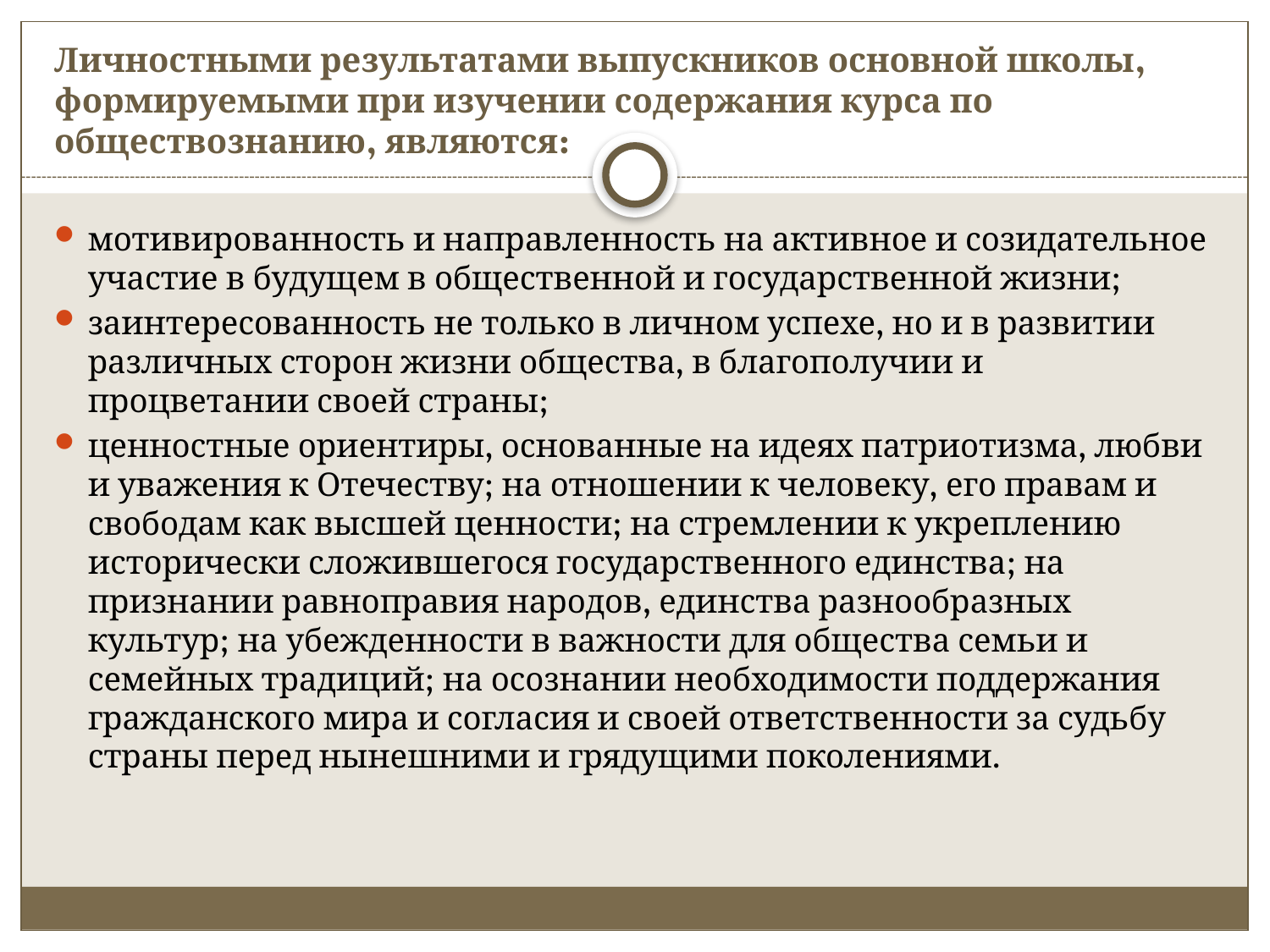

# Личностными результатами выпускников основной школы, формируемыми при изучении содержания курса по обществознанию, являются:
мотивированность и направленность на активное и созидательное участие в будущем в общественной и государственной жизни;
заинтересованность не только в личном успехе, но и в развитии различных сторон жизни общества, в благополучии и процветании своей страны;
ценностные ориентиры, основанные на идеях патриотизма, любви и уважения к Отечеству; на отношении к человеку, его правам и свободам как высшей ценности; на стремлении к укреплению исторически сложившегося государственного единства; на признании равноправия народов, единства разнообразных культур; на убежденности в важности для общества семьи и семейных традиций; на осознании необходимости поддержания гражданского мира и согласия и своей ответственности за судьбу страны перед нынешними и грядущими поколениями.